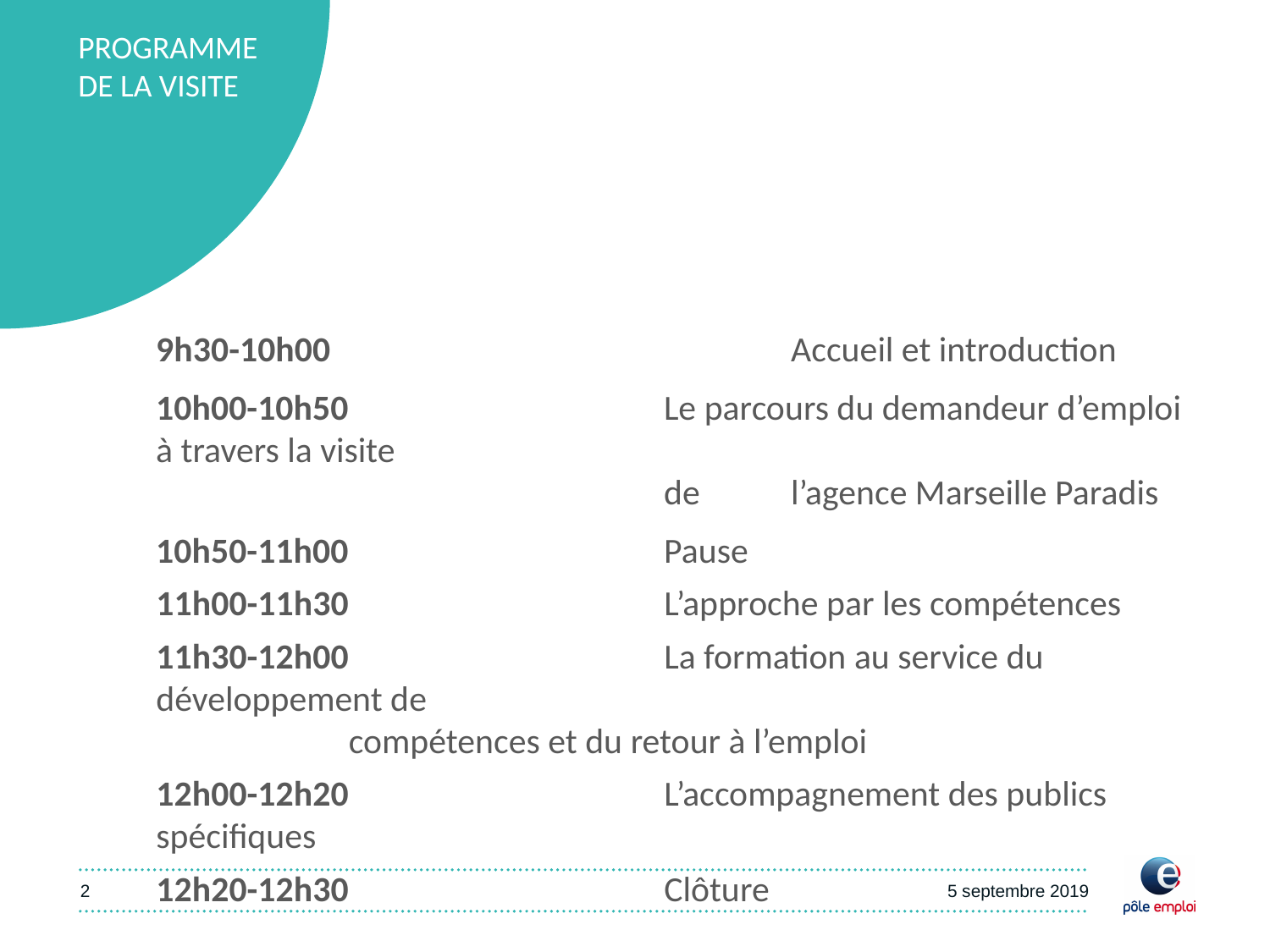

9h30-10h00				Accueil et introduction
10h00-10h50			Le parcours du demandeur d’emploi à travers la visite 											de 	l’agence Marseille Paradis
10h50-11h00			Pause
11h00-11h30			L’approche par les compétences
11h30-12h00			La formation au service du développement de 						                             compétences et du retour à l’emploi
12h00-12h20			L’accompagnement des publics spécifiques
12h20-12h30			Clôture
2
5 septembre 2019